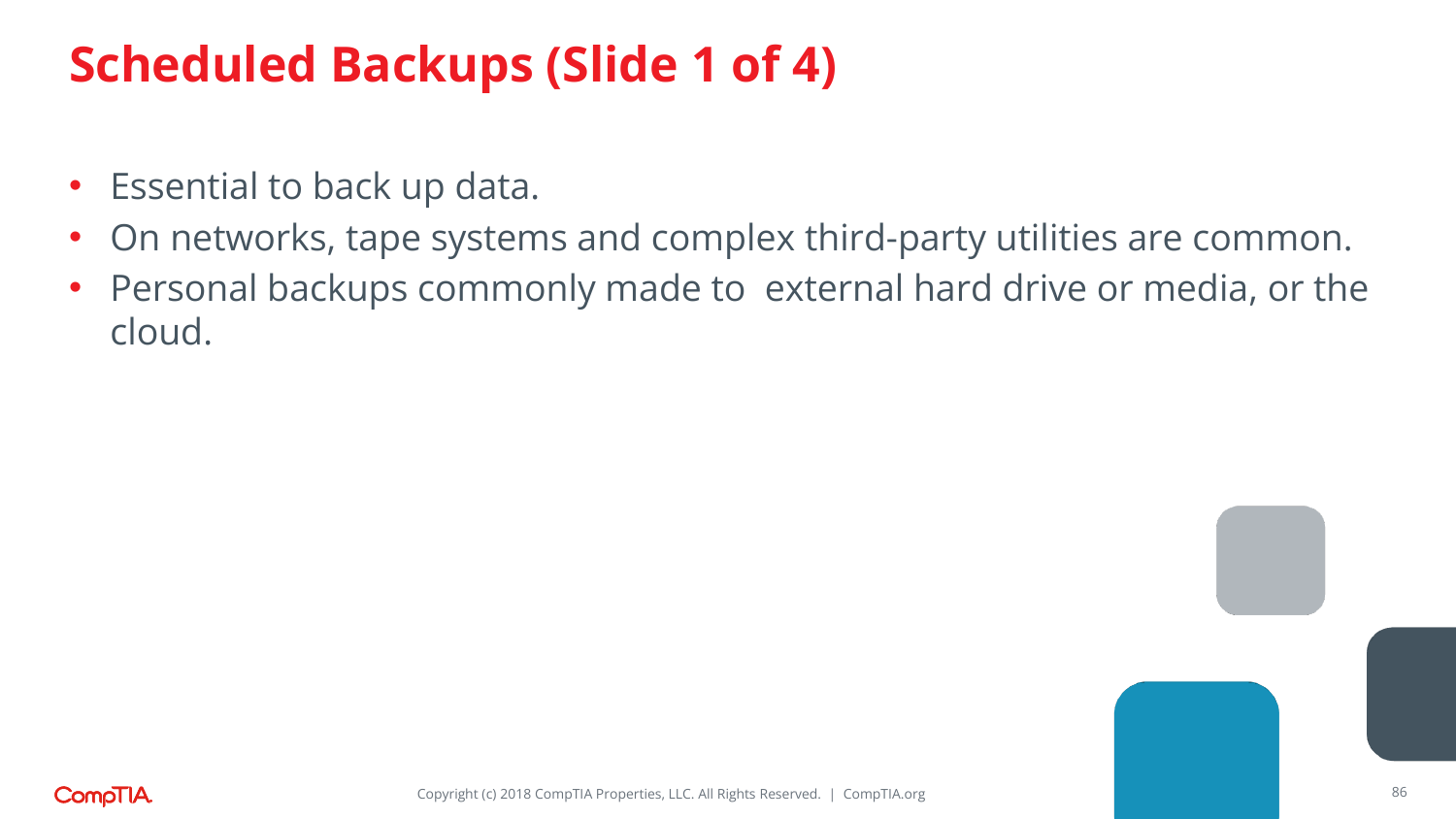

# Scheduled Backups (Slide 1 of 4)
Essential to back up data.
On networks, tape systems and complex third-party utilities are common.
Personal backups commonly made to  external hard drive or media, or the cloud.
86